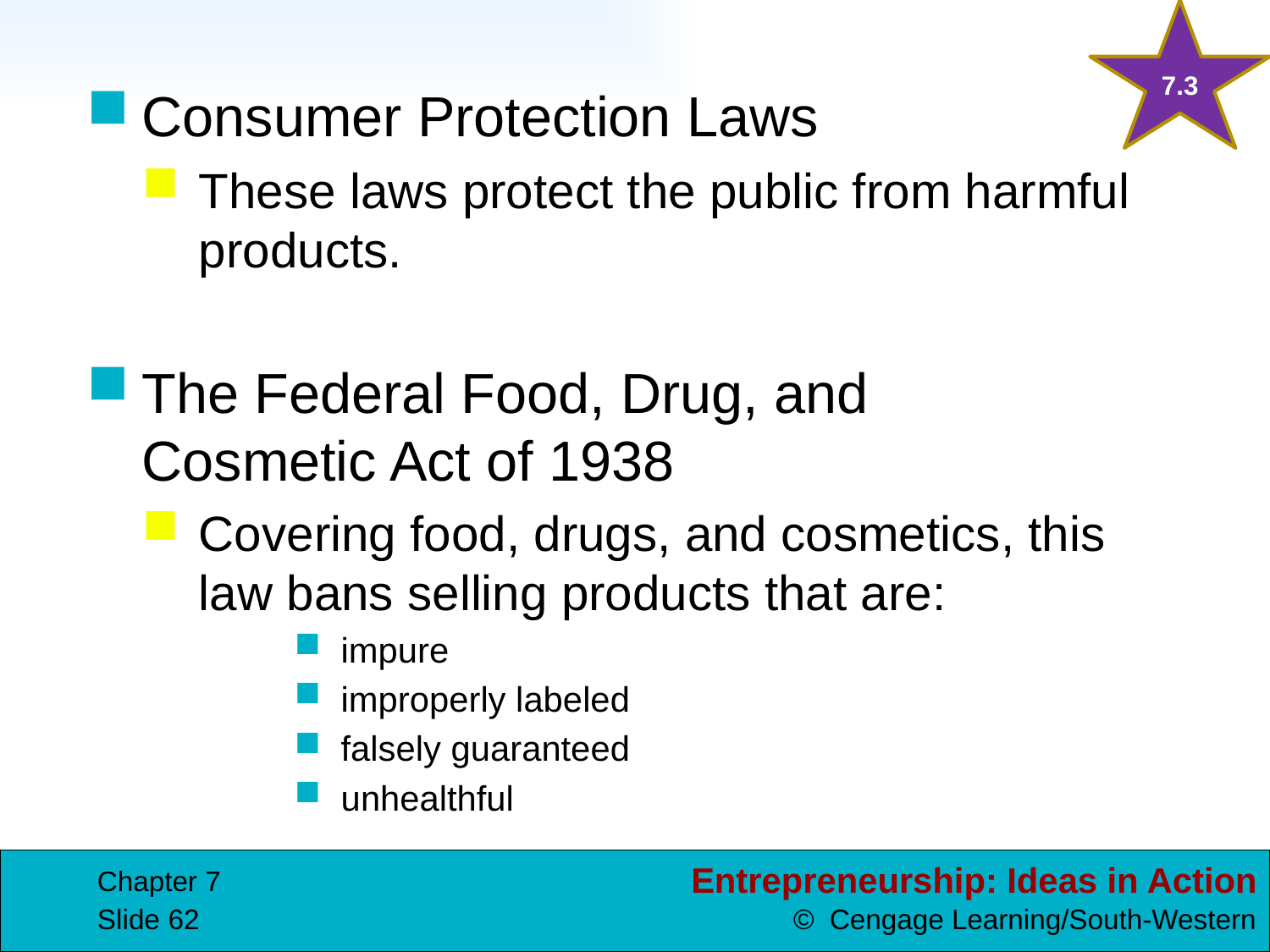

7.3
Consumer Protection Laws
These laws protect the public from harmful products.
The Federal Food, Drug, and
Cosmetic Act of 1938
Covering food, drugs, and cosmetics, this law bans selling products that are:
impure
improperly labeled
falsely guaranteed
unhealthful

Chapter 7
Slide 62